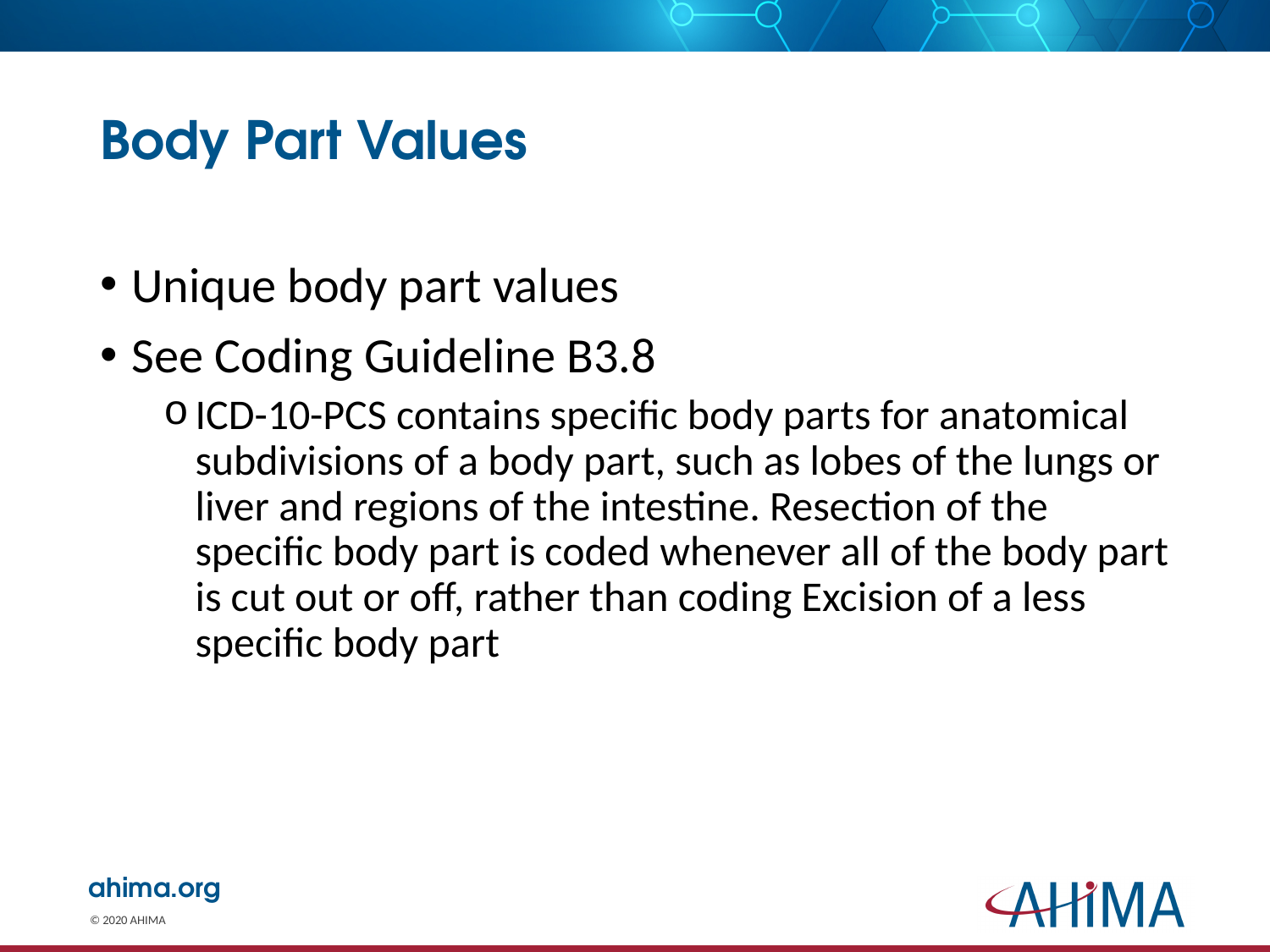

# Body Part Values
Unique body part values
See Coding Guideline B3.8
ICD-10-PCS contains specific body parts for anatomical subdivisions of a body part, such as lobes of the lungs or liver and regions of the intestine. Resection of the specific body part is coded whenever all of the body part is cut out or off, rather than coding Excision of a less specific body part